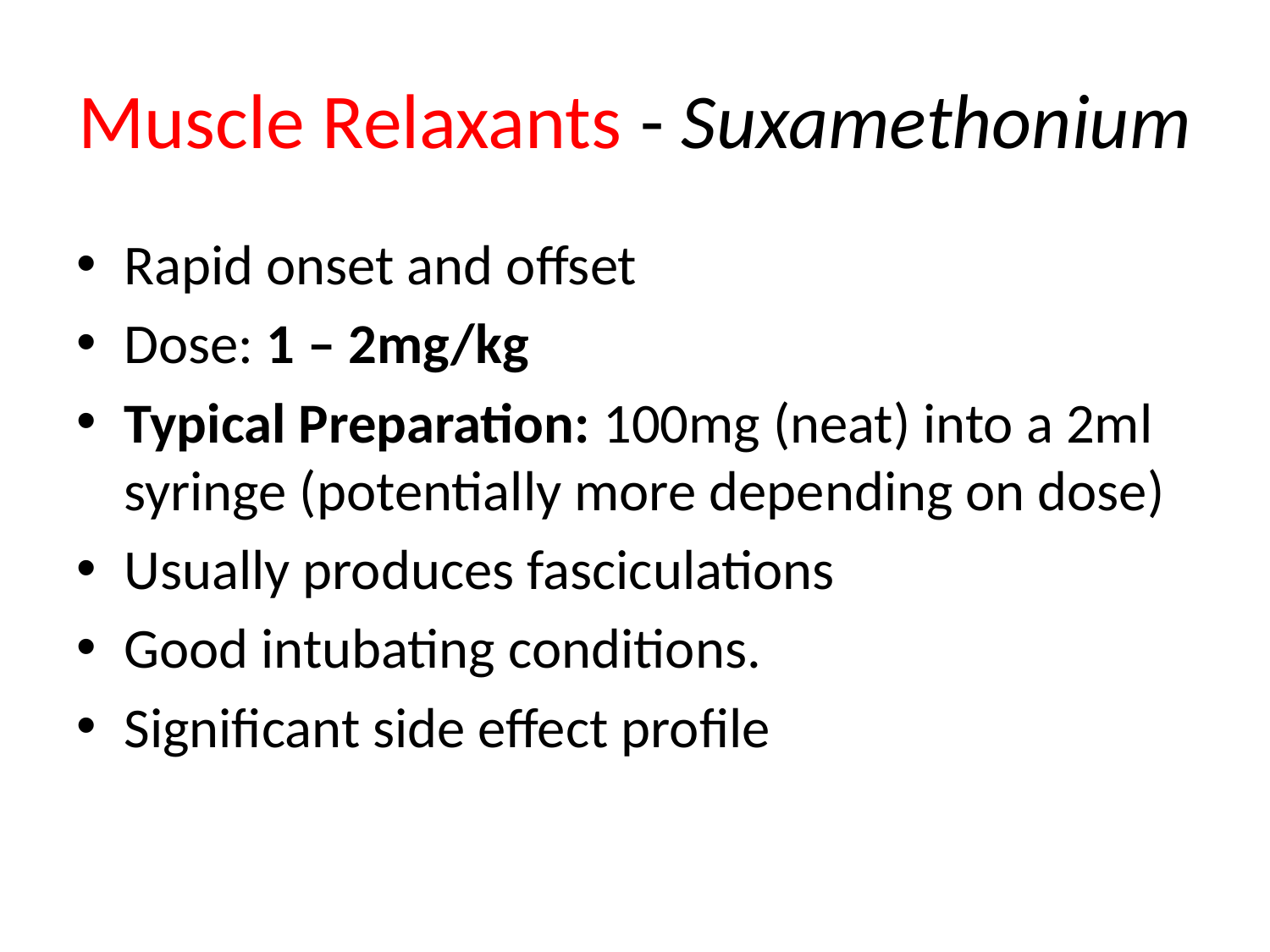

# Muscle Relaxants - Suxamethonium
Rapid onset and offset
Dose: 1 – 2mg/kg
Typical Preparation: 100mg (neat) into a 2ml syringe (potentially more depending on dose)
Usually produces fasciculations
Good intubating conditions.
Significant side effect profile